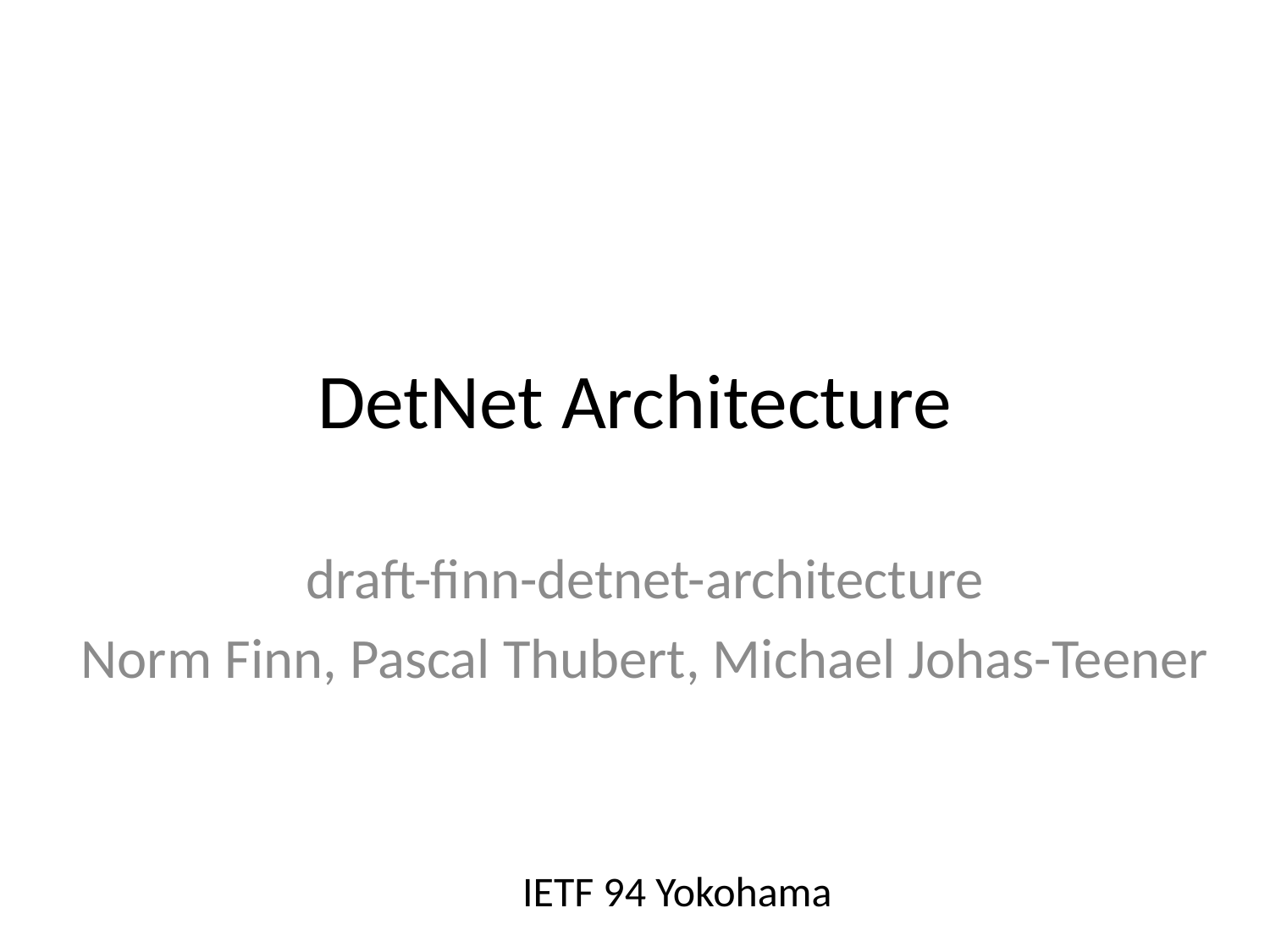

DetNet Architecture
draft-finn-detnet-architecture
Norm Finn, Pascal Thubert, Michael Johas-Teener
# IETF 94 Yokohama